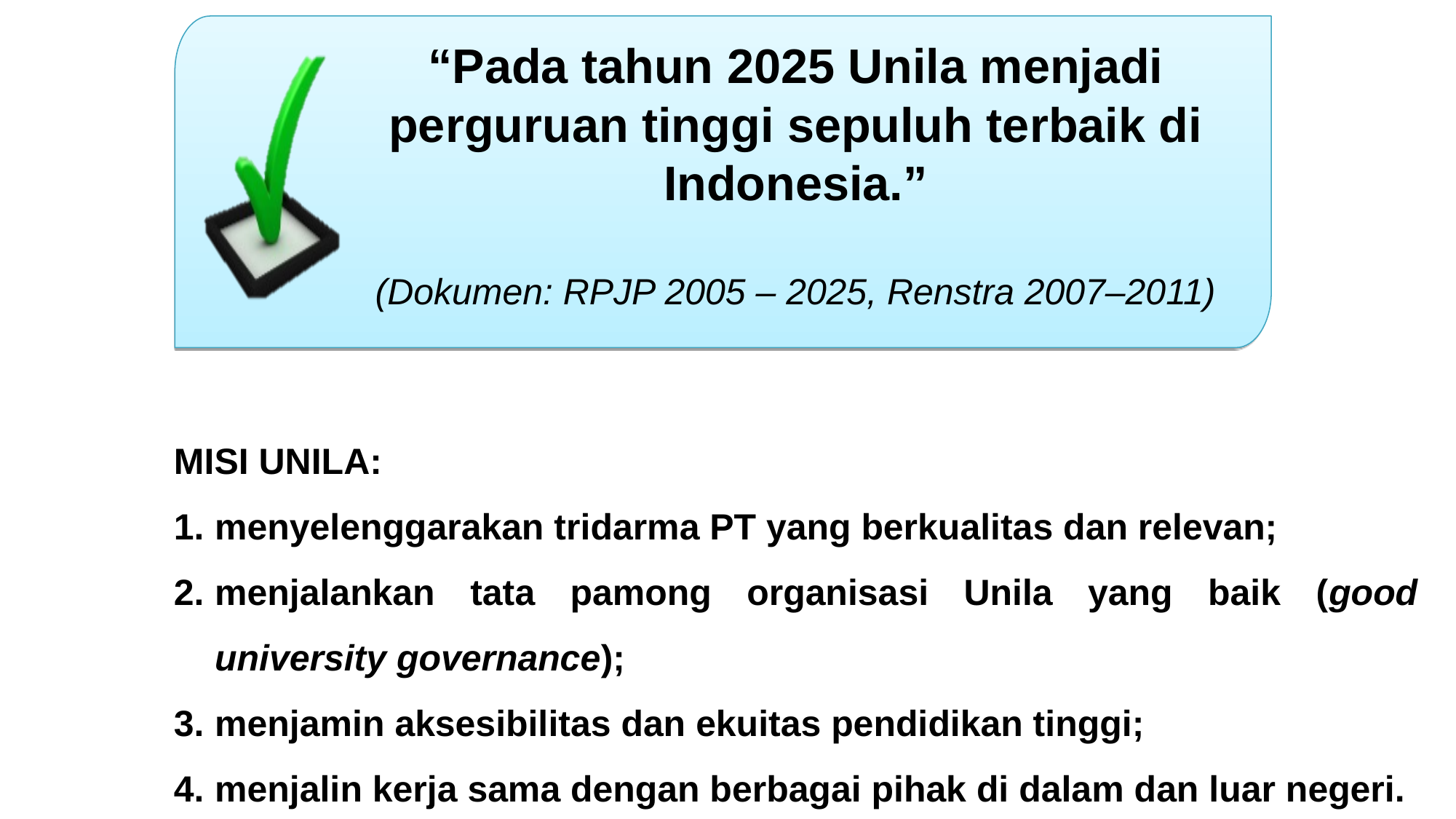

“Pada tahun 2025 Unila menjadi perguruan tinggi sepuluh terbaik di Indonesia.”

(Dokumen: RPJP 2005 – 2025, Renstra 2007–2011)

MISI UNILA:
menyelenggarakan tridarma PT yang berkualitas dan relevan;
menjalankan tata pamong organisasi Unila yang baik (good university governance);
menjamin aksesibilitas dan ekuitas pendidikan tinggi;
menjalin kerja sama dengan berbagai pihak di dalam dan luar negeri.